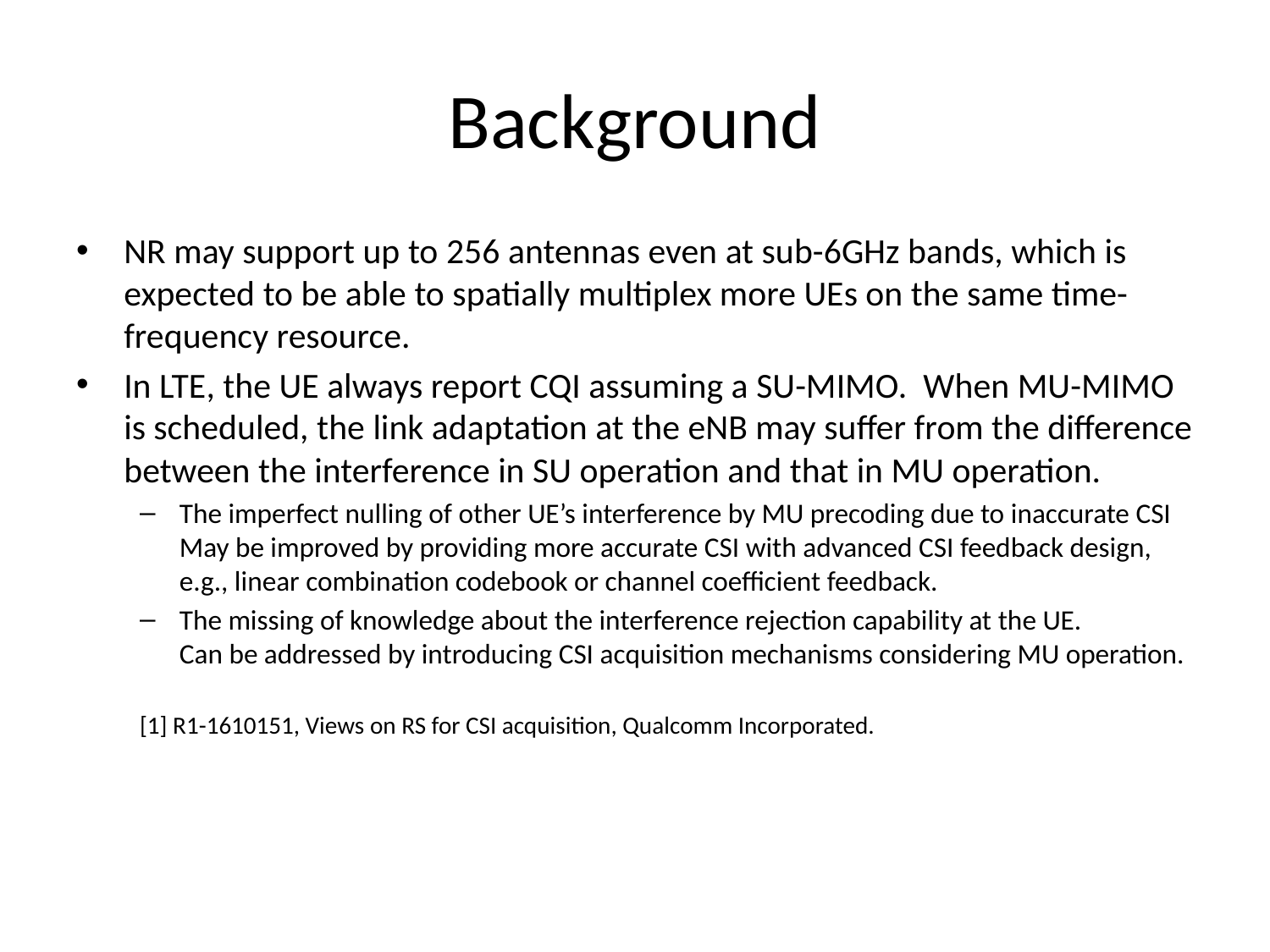

# Background
NR may support up to 256 antennas even at sub-6GHz bands, which is expected to be able to spatially multiplex more UEs on the same time-frequency resource.
In LTE, the UE always report CQI assuming a SU-MIMO.  When MU-MIMO is scheduled, the link adaptation at the eNB may suffer from the difference between the interference in SU operation and that in MU operation.
The imperfect nulling of other UE’s interference by MU precoding due to inaccurate CSI
May be improved by providing more accurate CSI with advanced CSI feedback design, e.g., linear combination codebook or channel coefficient feedback.
The missing of knowledge about the interference rejection capability at the UE.
Can be addressed by introducing CSI acquisition mechanisms considering MU operation.

[1] R1-1610151, Views on RS for CSI acquisition, Qualcomm Incorporated.